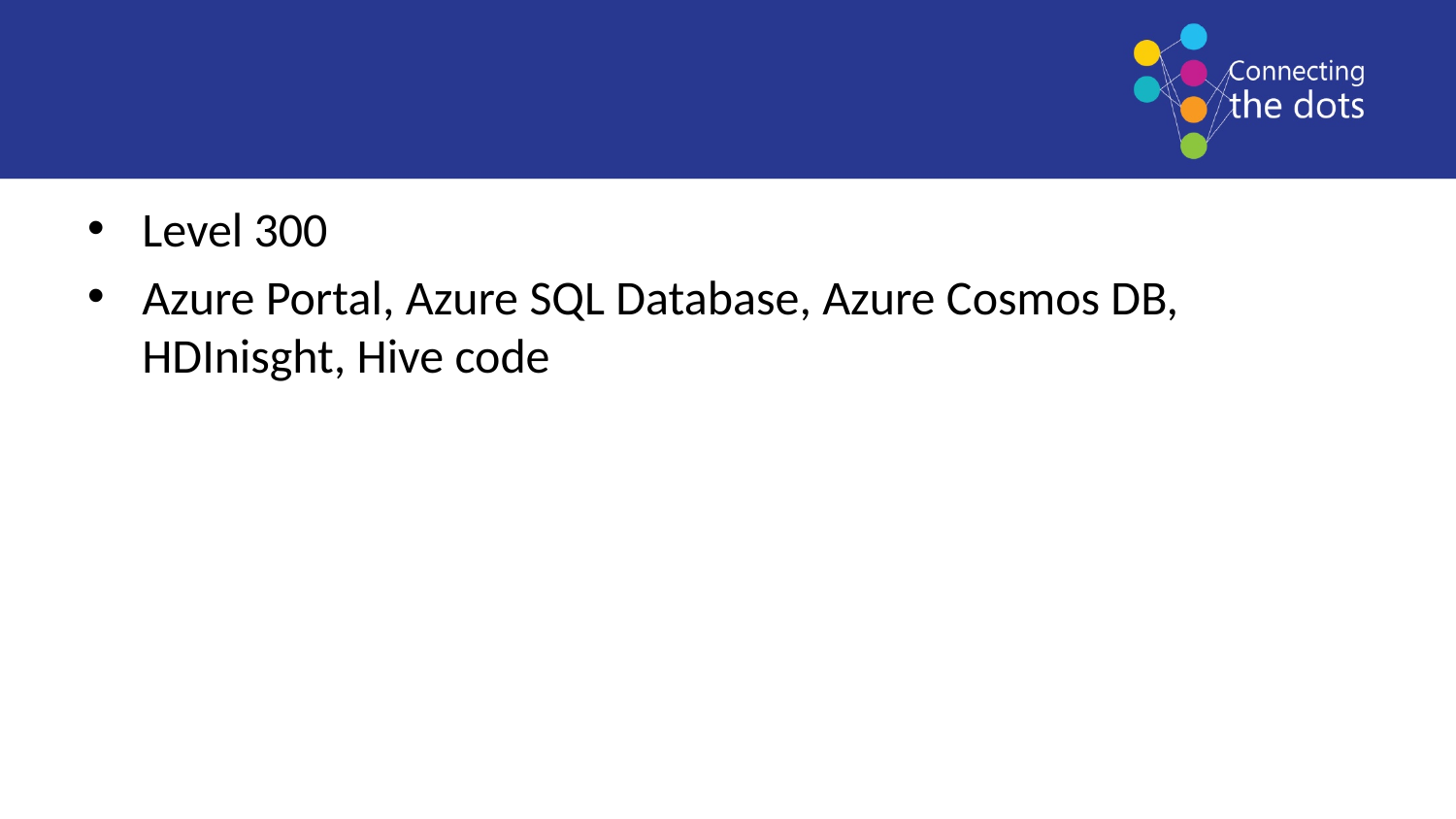

#
Level 300
Azure Portal, Azure SQL Database, Azure Cosmos DB, HDInisght, Hive code